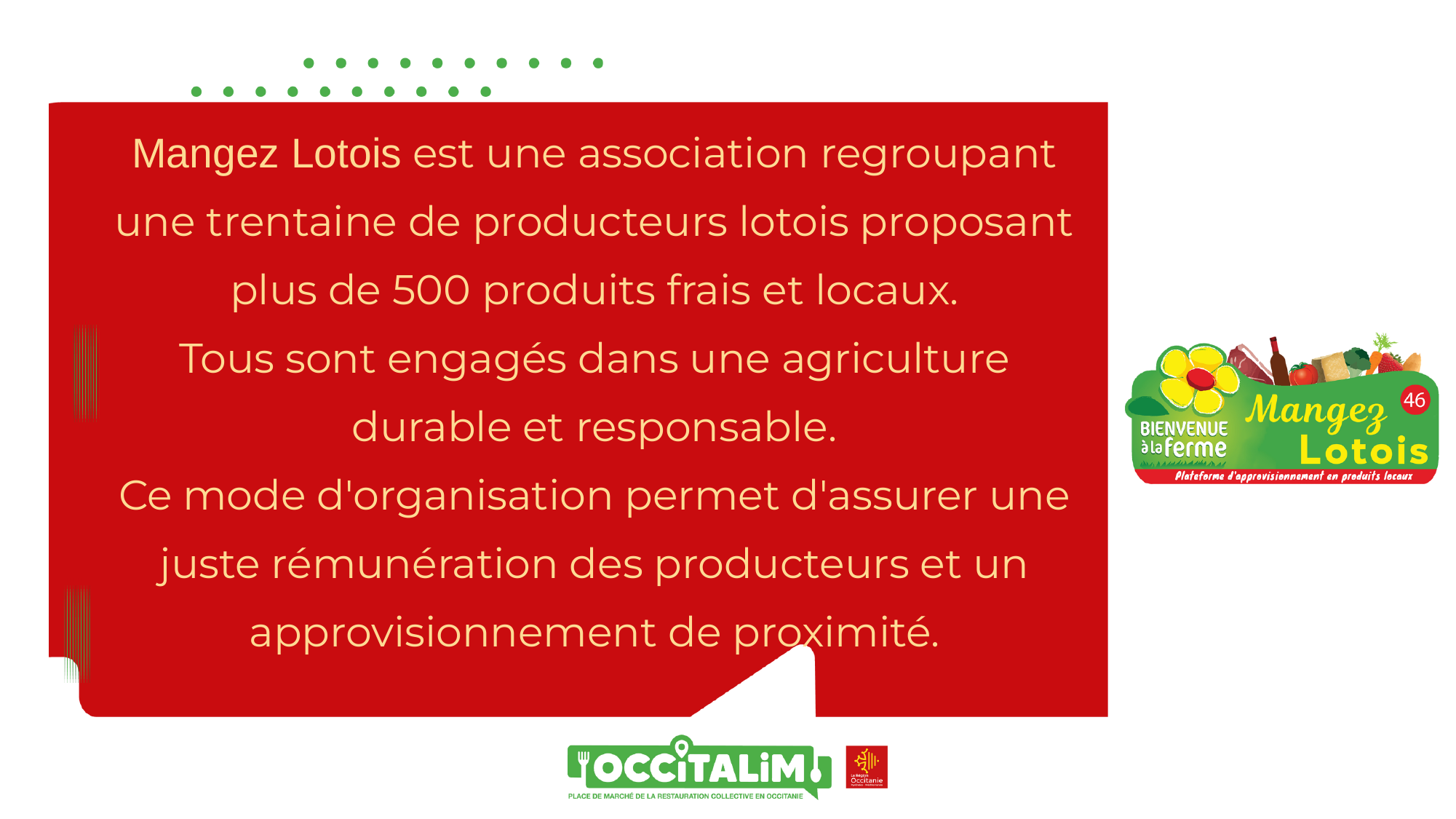

Mangez Lotois est une association regroupant une trentaine de producteurs lotois proposant plus de 500 produits frais et locaux.
Tous sont engagés dans une agriculture durable et responsable.
Ce mode d'organisation permet d'assurer une juste rémunération des producteurs et un approvisionnement de proximité.